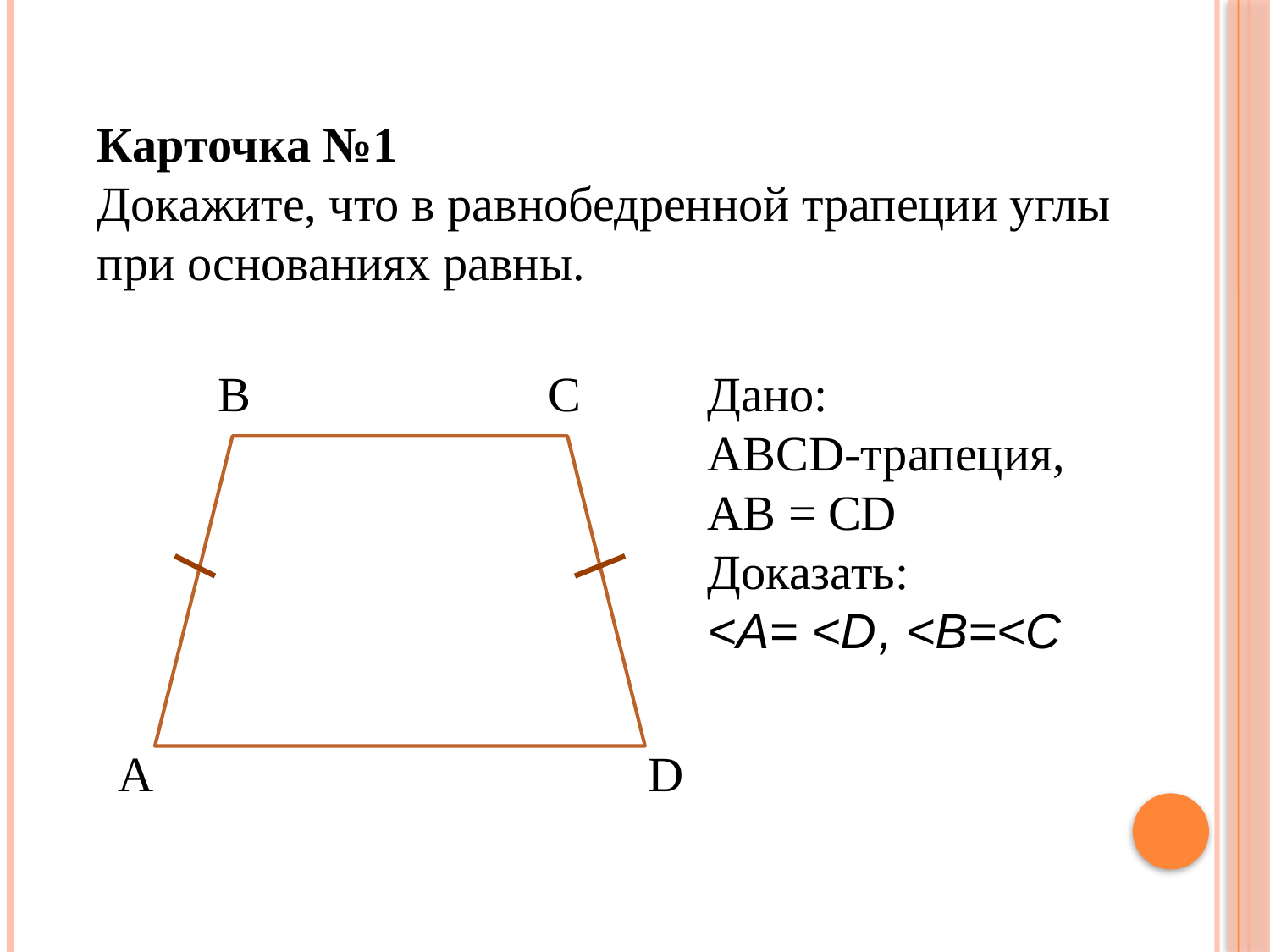

Карточка №1
Докажите, что в равнобедренной трапеции углы при основаниях равны.
В
С
А
D
Дано:
АВСD-трапеция,
AB = CD
Доказать:
<А= <D, <В=<С